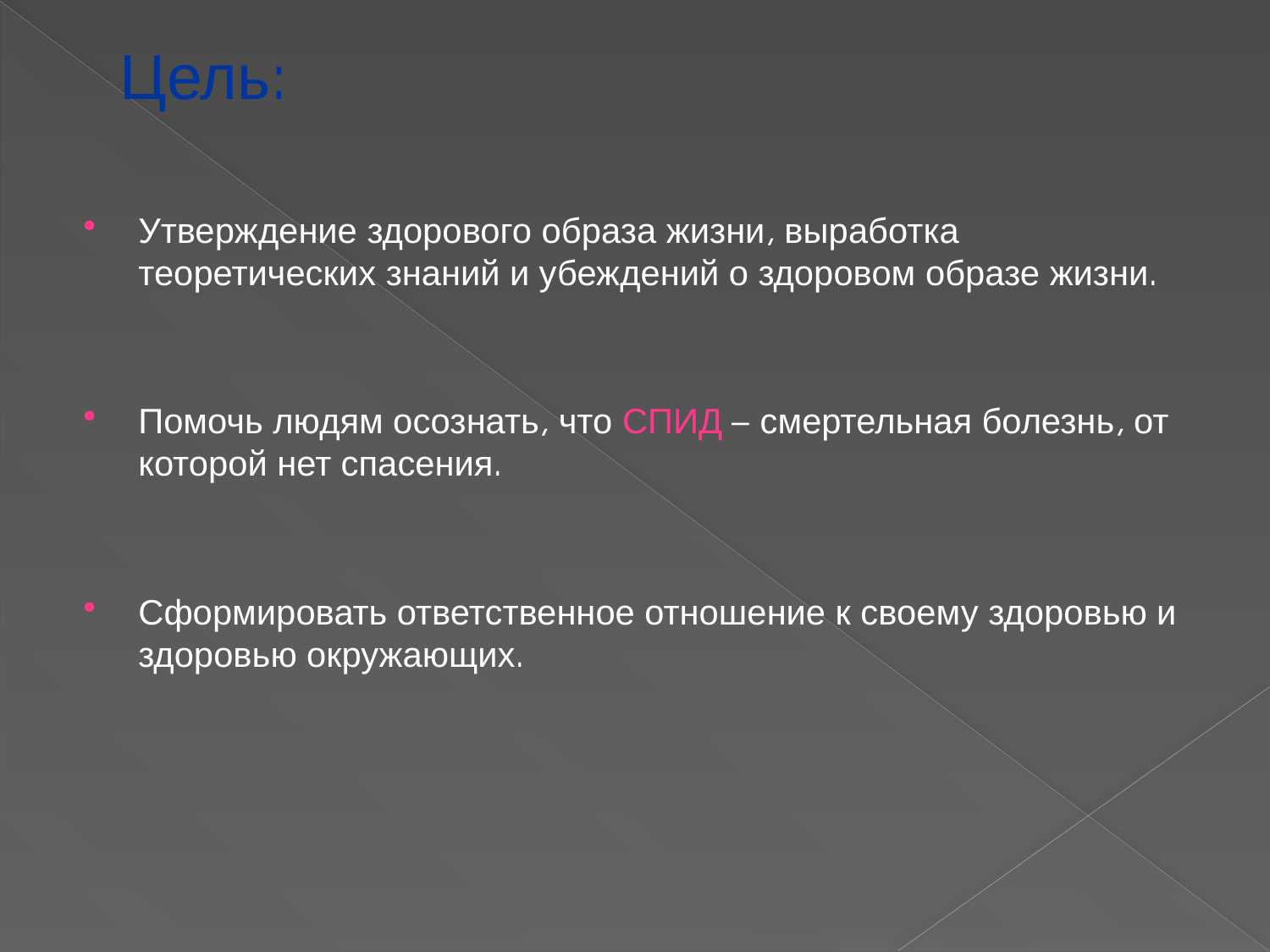

Цель:

Утверждение здорового образа жизни, выработка теоретических знаний и убеждений о здоровом образе жизни.

Помочь людям осознать, что СПИД – смертельная болезнь, от которой нет спасения.

Сформировать ответственное отношение к своему здоровью и здоровью окружающих.